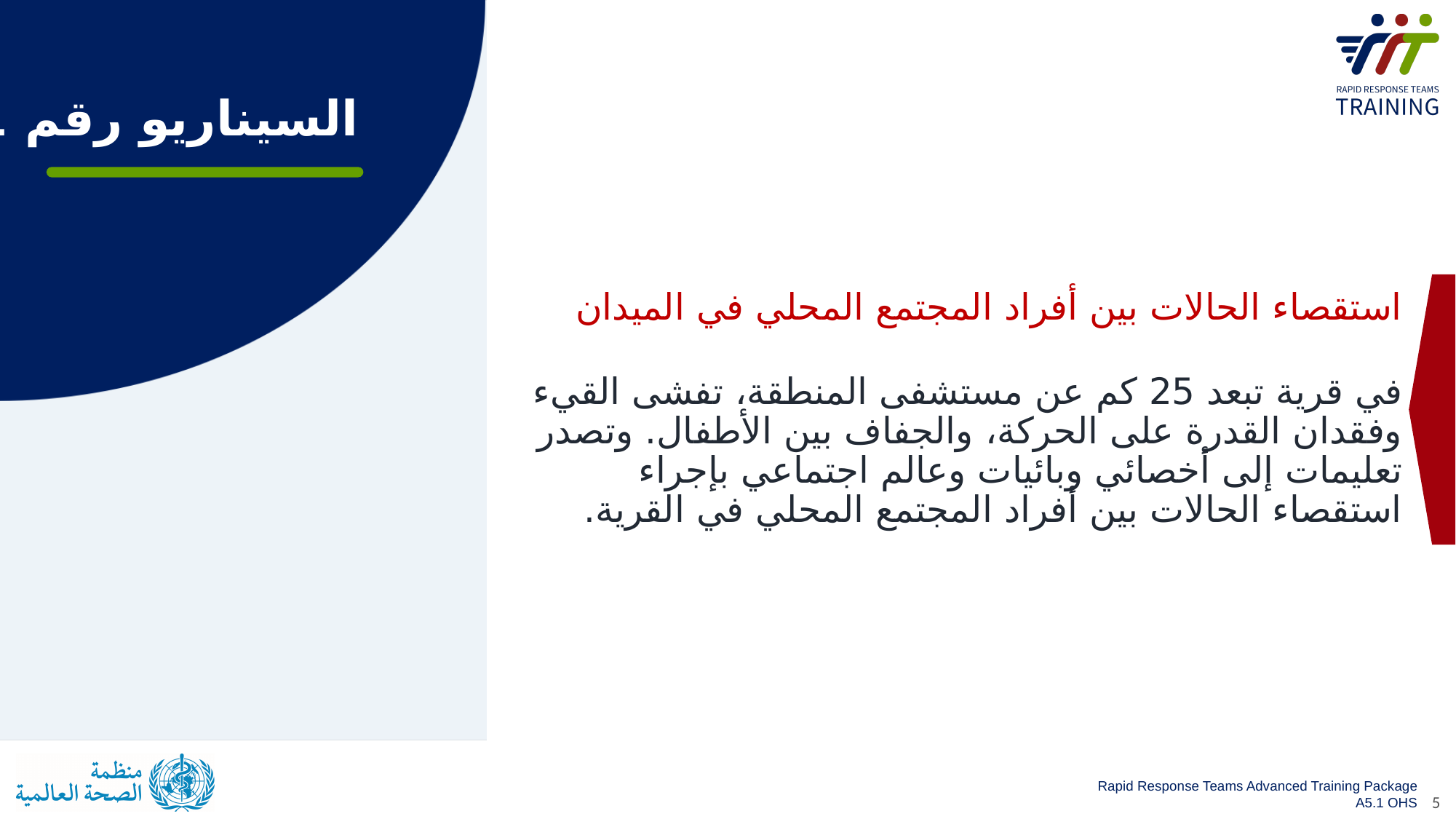

السيناريو رقم 1

استقصاء الحالات بين أفراد المجتمع المحلي في الميدان

في قرية تبعد 25 كم عن مستشفى المنطقة، تفشى القيء وفقدان القدرة على الحركة، والجفاف بين الأطفال. وتصدر تعليمات إلى أخصائي وبائيات وعالم اجتماعي بإجراء استقصاء الحالات بين أفراد المجتمع المحلي في القرية.
5